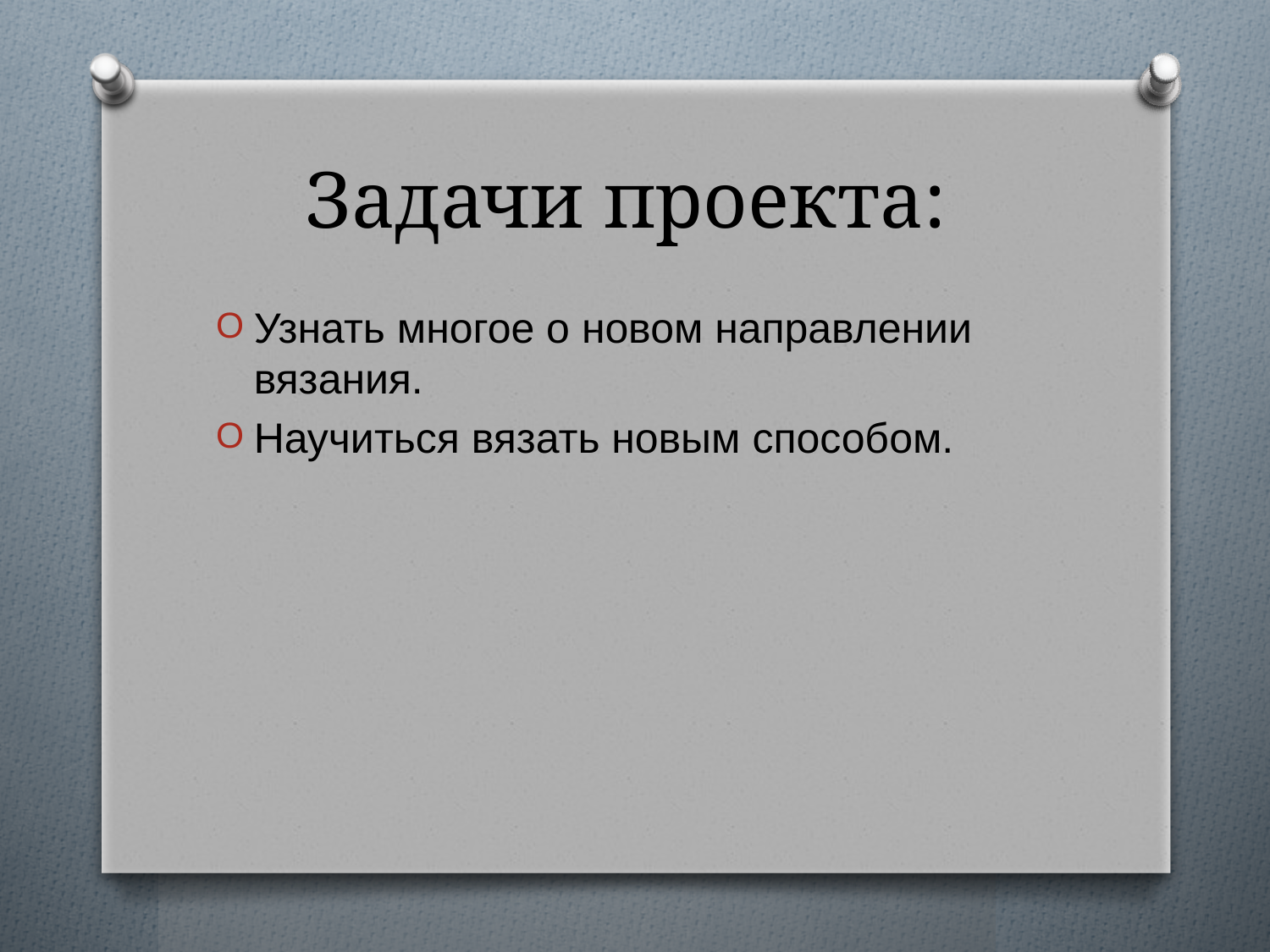

# Задачи проекта:
Узнать многое о новом направлении вязания.
Научиться вязать новым способом.